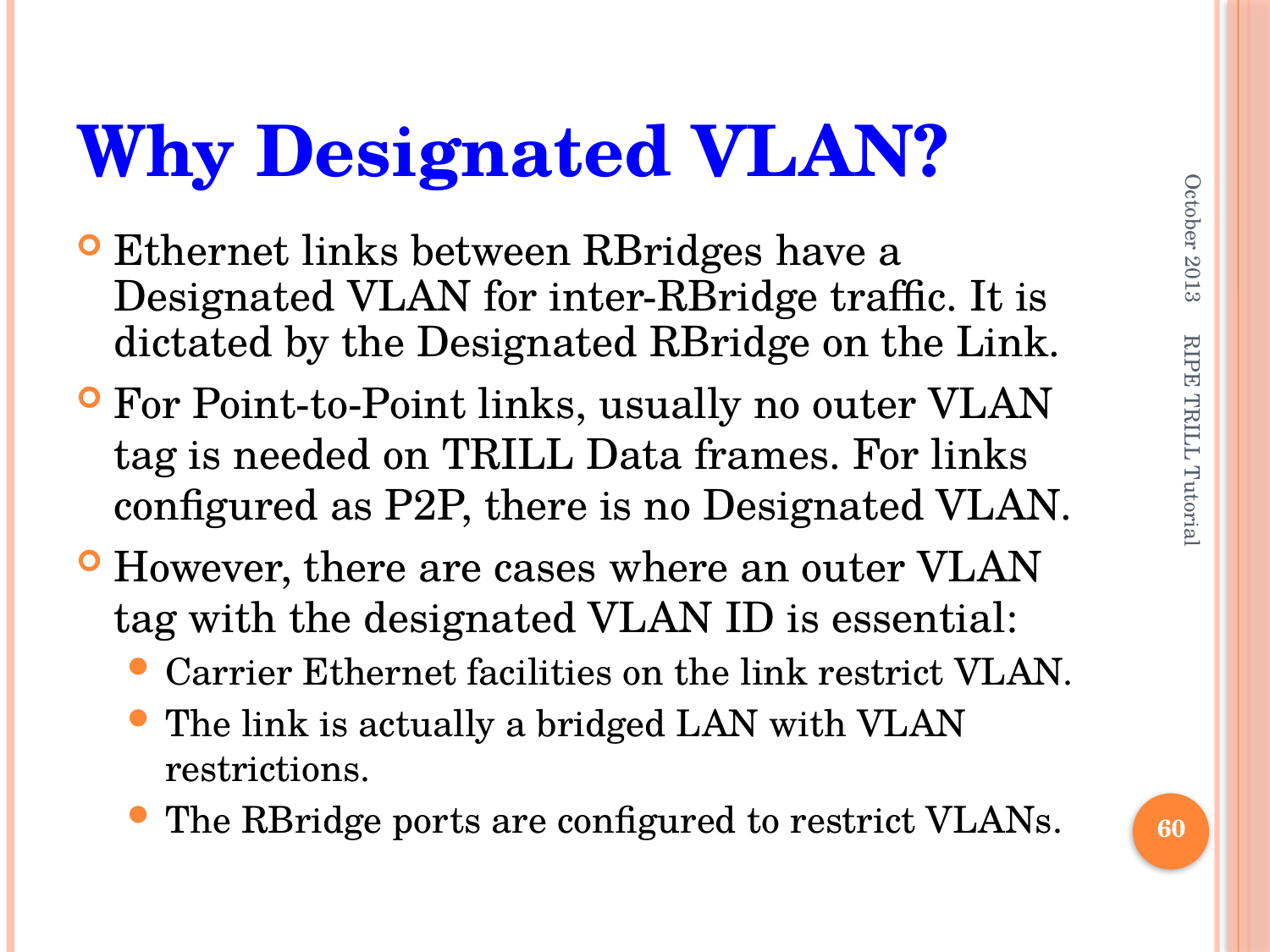

# Why Designated VLAN?
October 2013
Ethernet links between RBridges have a Designated VLAN for inter-RBridge traffic. It is dictated by the Designated RBridge on the Link.
For Point-to-Point links, usually no outer VLAN tag is needed on TRILL Data frames. For links configured as P2P, there is no Designated VLAN.
However, there are cases where an outer VLAN tag with the designated VLAN ID is essential:
Carrier Ethernet facilities on the link restrict VLAN.
The link is actually a bridged LAN with VLAN restrictions.
The RBridge ports are configured to restrict VLANs.
RIPE TRILL Tutorial
60